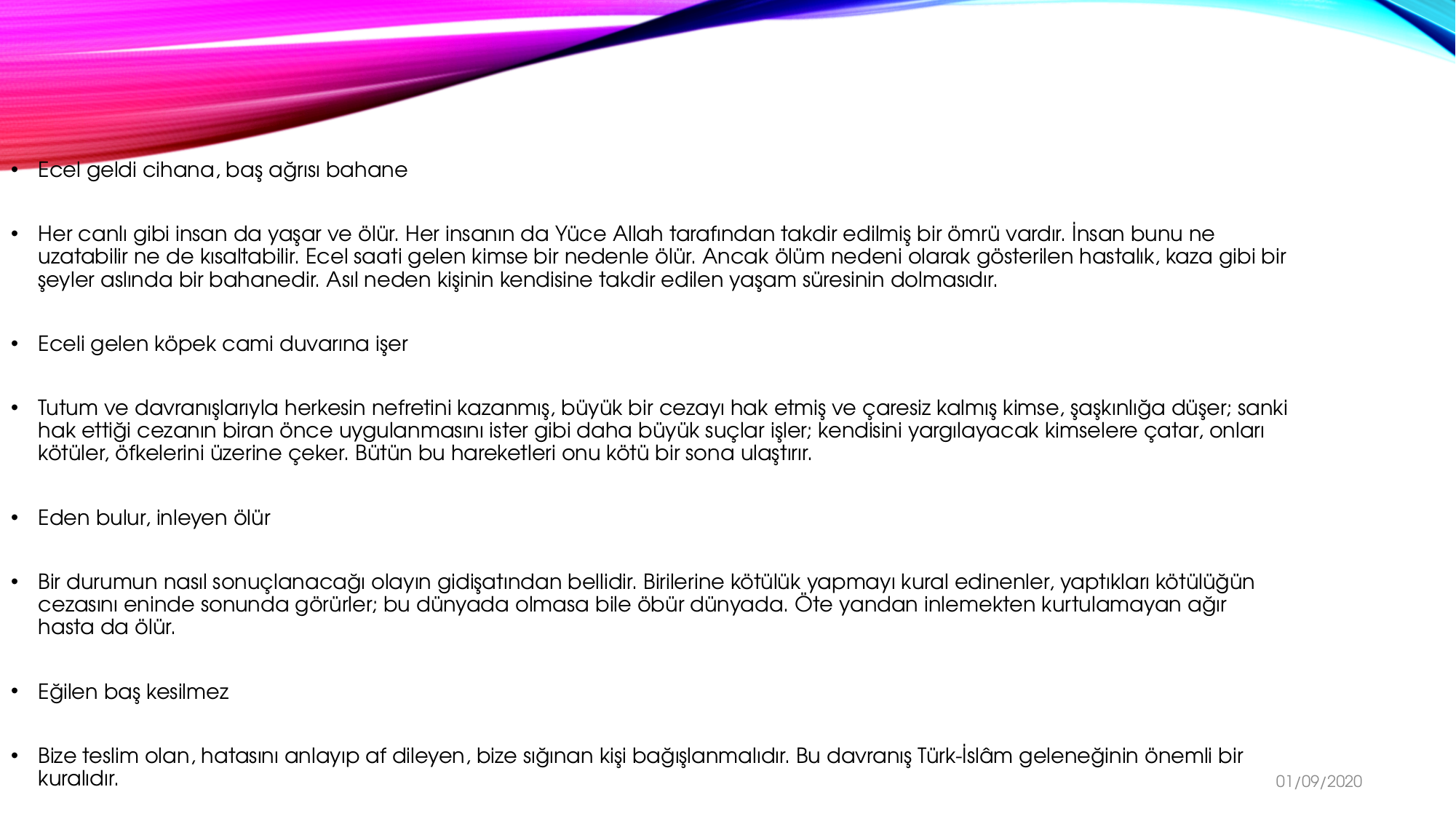

Ecel geldi cihana, baş ağrısı bahane

Her canlı gibi insan da yaşar ve ölür. Her insanın da Yüce Allah tarafından takdir edilmiş bir ömrü vardır. İnsan bunu ne uzatabilir ne de kısaltabilir. Ecel saati gelen kimse bir nedenle ölür. Ancak ölüm nedeni olarak gösterilen hastalık, kaza gibi bir şeyler aslında bir bahanedir. Asıl neden kişinin kendisine takdir edilen yaşam süresinin dolmasıdır.

Eceli gelen köpek cami duvarına işer

Tutum ve davranışlarıyla herkesin nefretini kazanmış, büyük bir cezayı hak etmiş ve çaresiz kalmış kimse, şaşkınlığa düşer; sanki hak ettiği cezanın biran önce uygulanmasını ister gibi daha büyük suçlar işler; kendisini yargılayacak kimselere çatar, onları kötüler, öfkelerini üzerine çeker. Bütün bu hareketleri onu kötü bir sona ulaştırır.

Eden bulur, inleyen ölür

Bir durumun nasıl sonuçlanacağı olayın gidişatından bellidir. Birilerine kötülük yapmayı kural edinenler, yaptıkları kötülüğün cezasını eninde sonunda görürler; bu dünyada olmasa bile öbür dünyada. Öte yandan inlemekten kurtulamayan ağır hasta da ölür.

Eğilen baş kesilmez

Bize teslim olan, hatasını anlayıp af dileyen, bize sığınan kişi bağışlanmalıdır. Bu davranış Türk-İslâm geleneğinin önemli bir kuralıdır.
01/09/2020